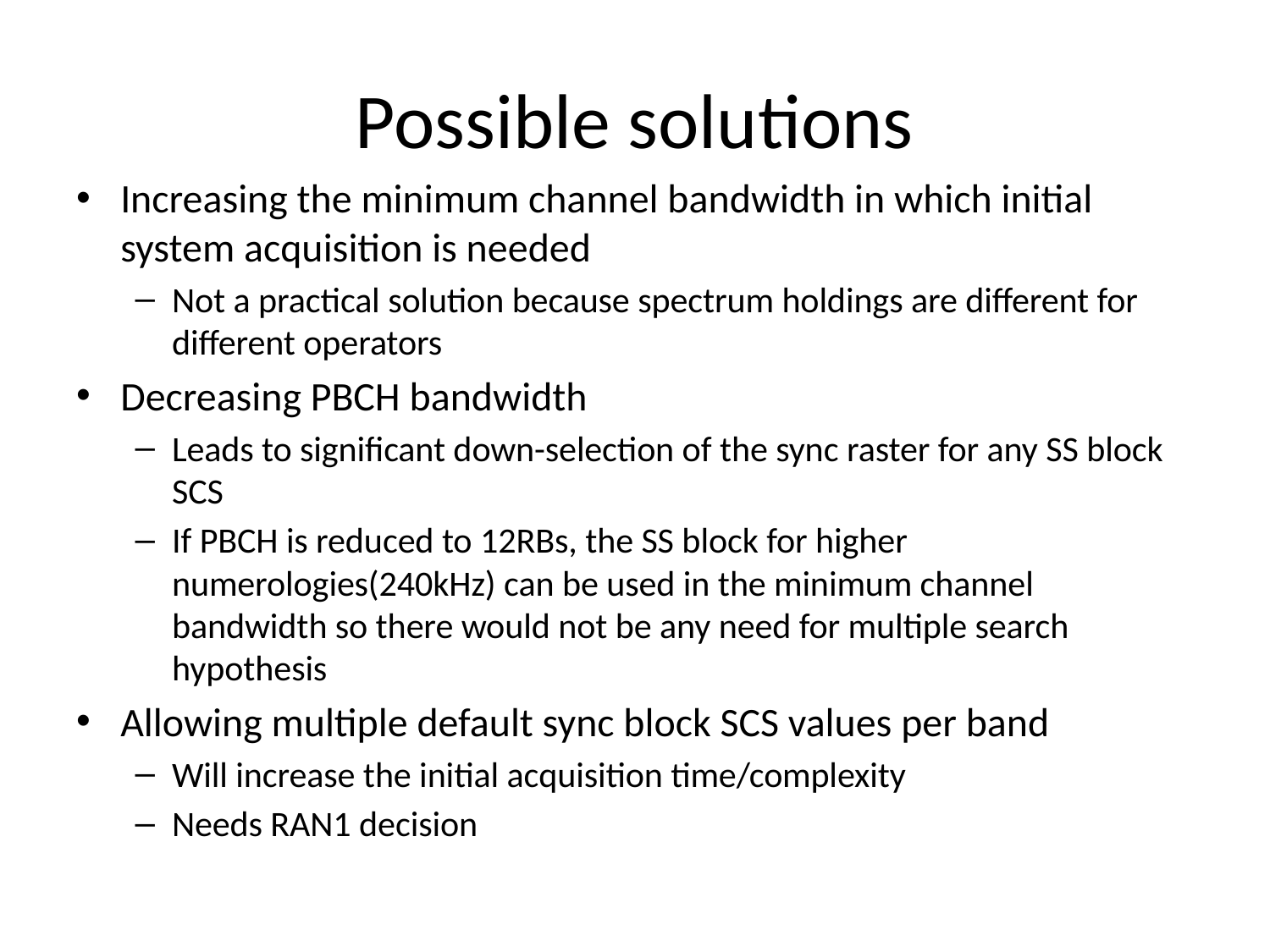

# Possible solutions
Increasing the minimum channel bandwidth in which initial system acquisition is needed
Not a practical solution because spectrum holdings are different for different operators
Decreasing PBCH bandwidth
Leads to significant down-selection of the sync raster for any SS block SCS
If PBCH is reduced to 12RBs, the SS block for higher numerologies(240kHz) can be used in the minimum channel bandwidth so there would not be any need for multiple search hypothesis
Allowing multiple default sync block SCS values per band
Will increase the initial acquisition time/complexity
Needs RAN1 decision